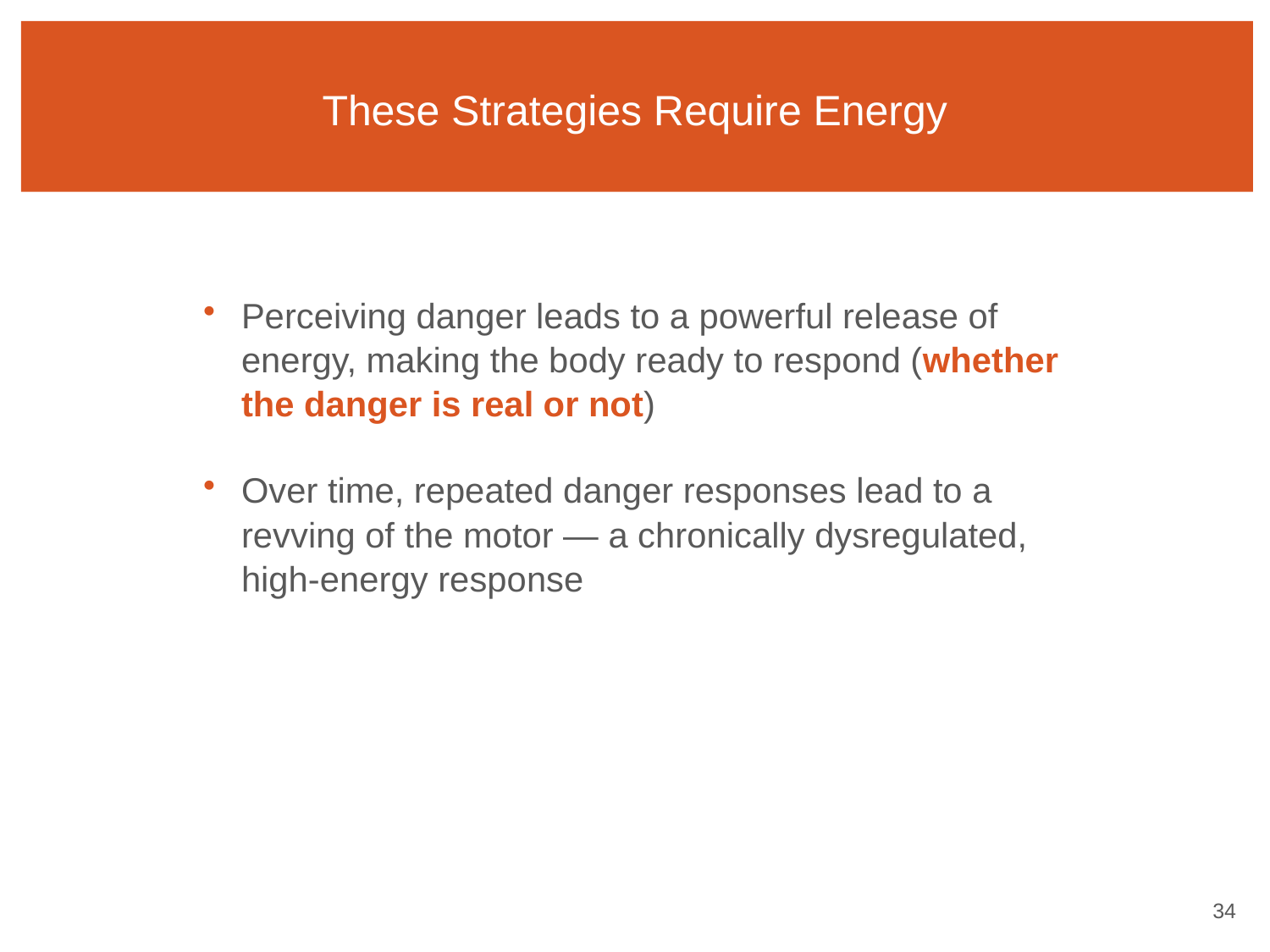

# These Strategies Require Energy
Perceiving danger leads to a powerful release of energy, making the body ready to respond (whether the danger is real or not)
Over time, repeated danger responses lead to a revving of the motor — a chronically dysregulated, high-energy response
34